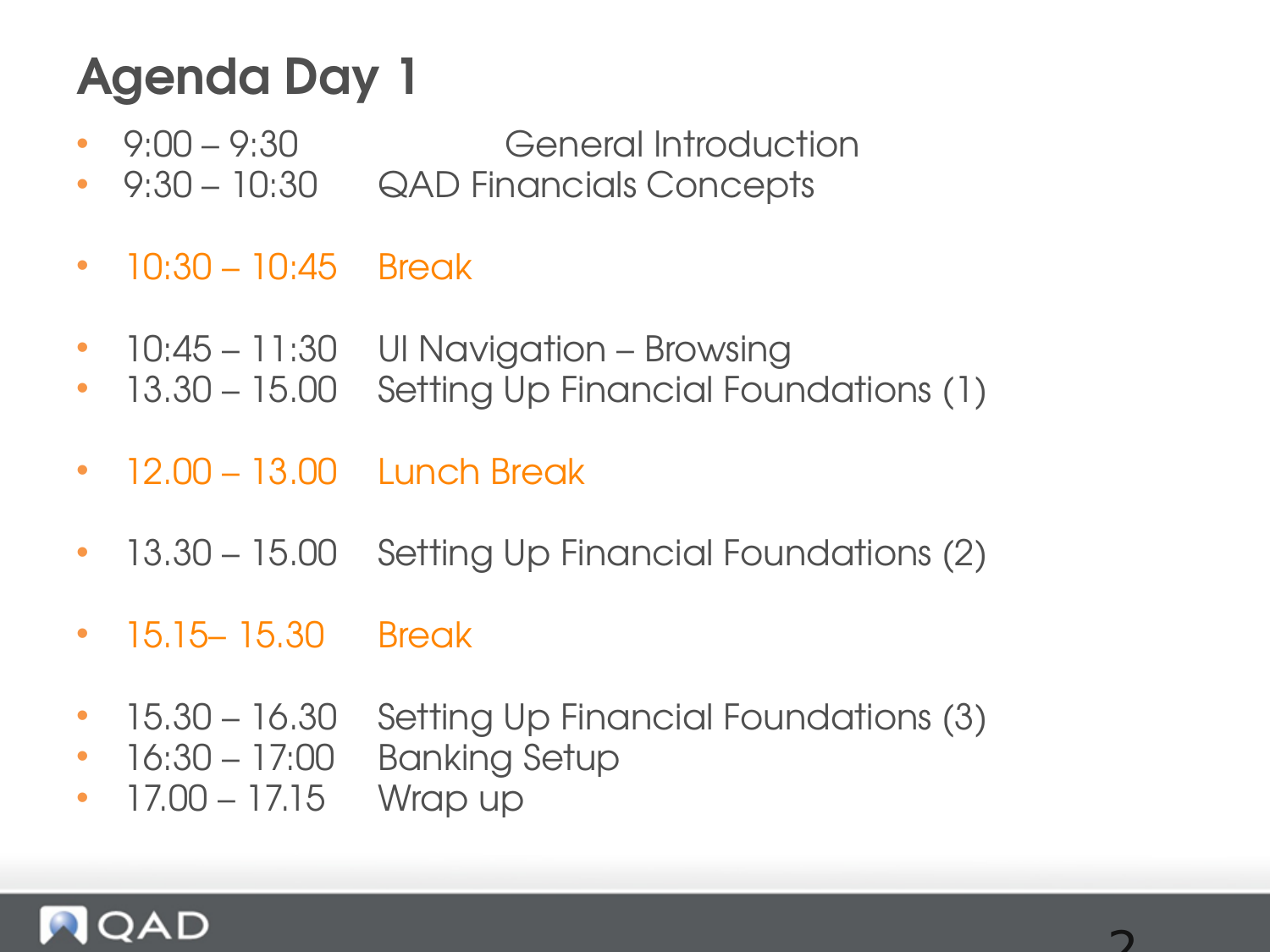

# Agenda Day 1
9:00 – 9:30		General Introduction
9:30 – 10:30 	QAD Financials Concepts

10:30 – 10:45	Break

10:45 – 11:30	UI Navigation – Browsing
13.30 – 15.00	Setting Up Financial Foundations (1)

12.00 – 13.00  	Lunch Break

13.30 – 15.00	Setting Up Financial Foundations (2)

15.15– 15.30 	Break

15.30 – 16.30	Setting Up Financial Foundations (3)
16:30 – 17:00	Banking Setup
17.00 – 17.15 	Wrap up

2